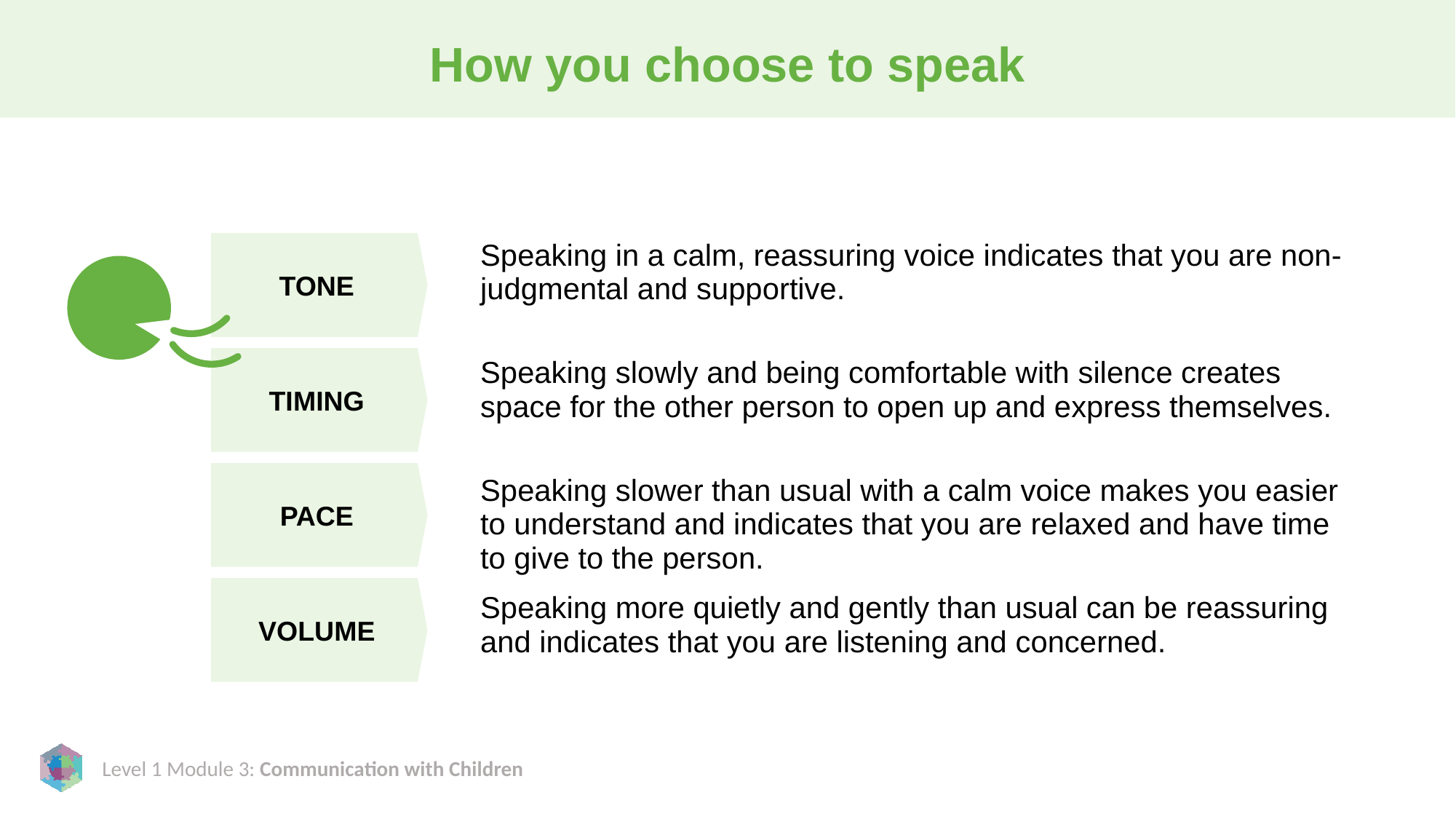

# How you choose to speak
TONE
|  | Speaking in a calm, reassuring voice indicates that you are non-judgmental and supportive. |
| --- | --- |
|  | Speaking slowly and being comfortable with silence creates space for the other person to open up and express themselves. |
|  | Speaking slower than usual with a calm voice makes you easier to understand and indicates that you are relaxed and have time to give to the person. |
|  | Speaking more quietly and gently than usual can be reassuring and indicates that you are listening and concerned. |

TIMING
PACE
VOLUME